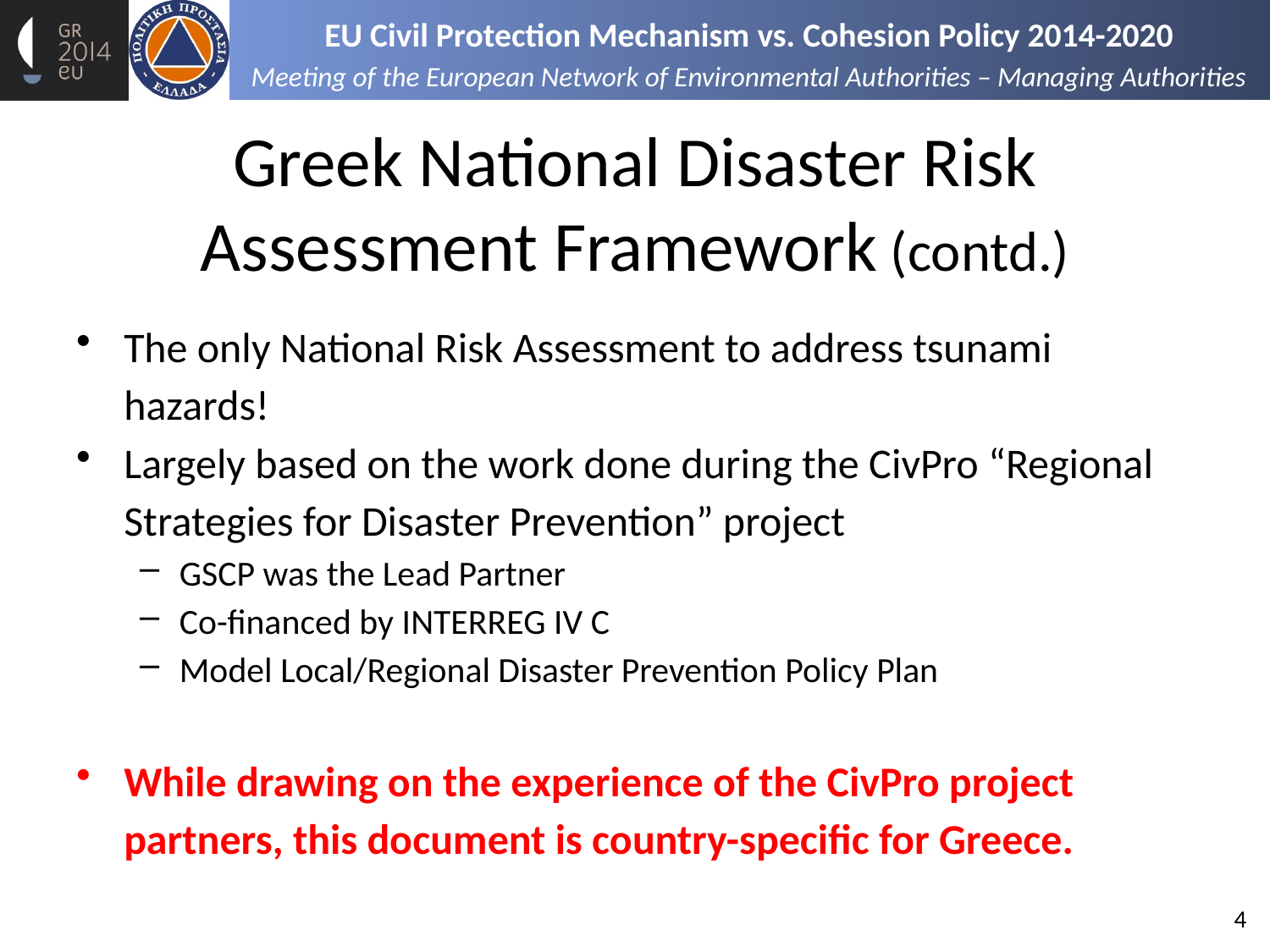

# Greek National Disaster Risk Assessment Framework (contd.)
The only National Risk Assessment to address tsunami hazards!
Largely based on the work done during the CivPro “Regional Strategies for Disaster Prevention” project
GSCP was the Lead Partner
Co-financed by INTERREG IV C
Model Local/Regional Disaster Prevention Policy Plan

While drawing on the experience of the CivPro project partners, this document is country-specific for Greece.
4